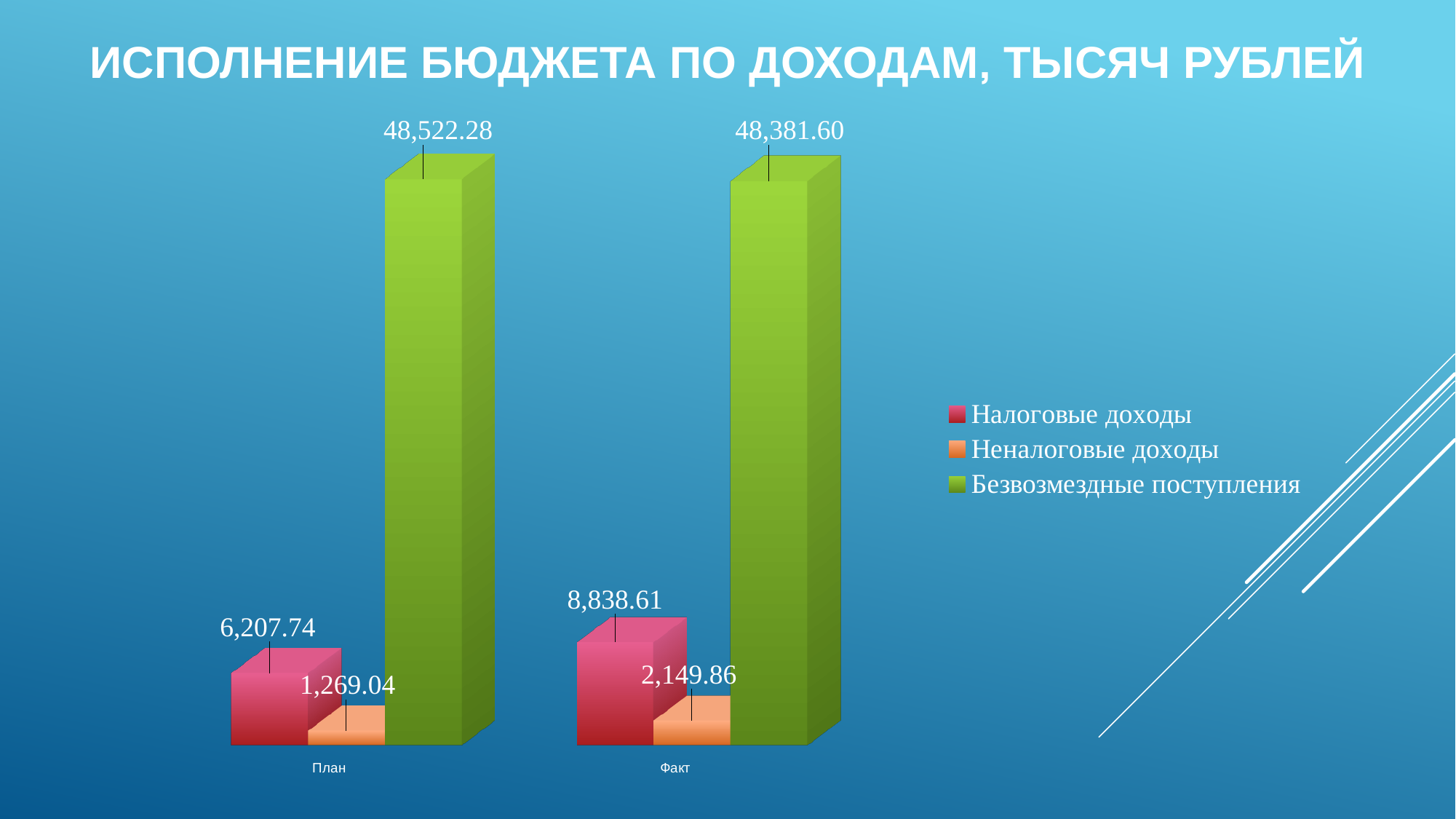

Исполнение бюджета по доходам, тысяч рублей

[unsupported chart]